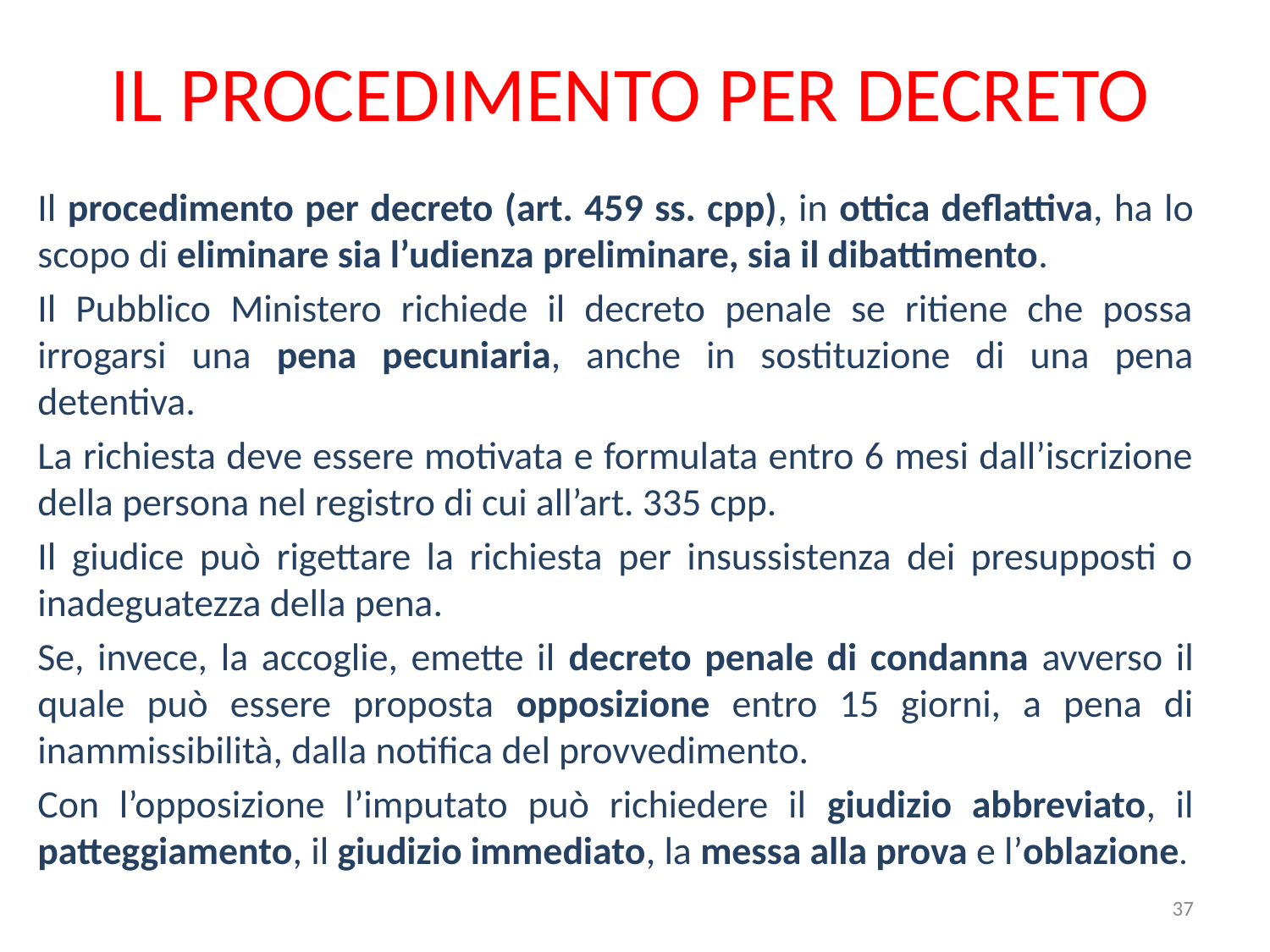

# IL PROCEDIMENTO PER DECRETO
Il procedimento per decreto (art. 459 ss. cpp), in ottica deflattiva, ha lo scopo di eliminare sia l’udienza preliminare, sia il dibattimento.
Il Pubblico Ministero richiede il decreto penale se ritiene che possa irrogarsi una pena pecuniaria, anche in sostituzione di una pena detentiva.
La richiesta deve essere motivata e formulata entro 6 mesi dall’iscrizione della persona nel registro di cui all’art. 335 cpp.
Il giudice può rigettare la richiesta per insussistenza dei presupposti o inadeguatezza della pena.
Se, invece, la accoglie, emette il decreto penale di condanna avverso il quale può essere proposta opposizione entro 15 giorni, a pena di inammissibilità, dalla notifica del provvedimento.
Con l’opposizione l’imputato può richiedere il giudizio abbreviato, il patteggiamento, il giudizio immediato, la messa alla prova e l’oblazione.
37